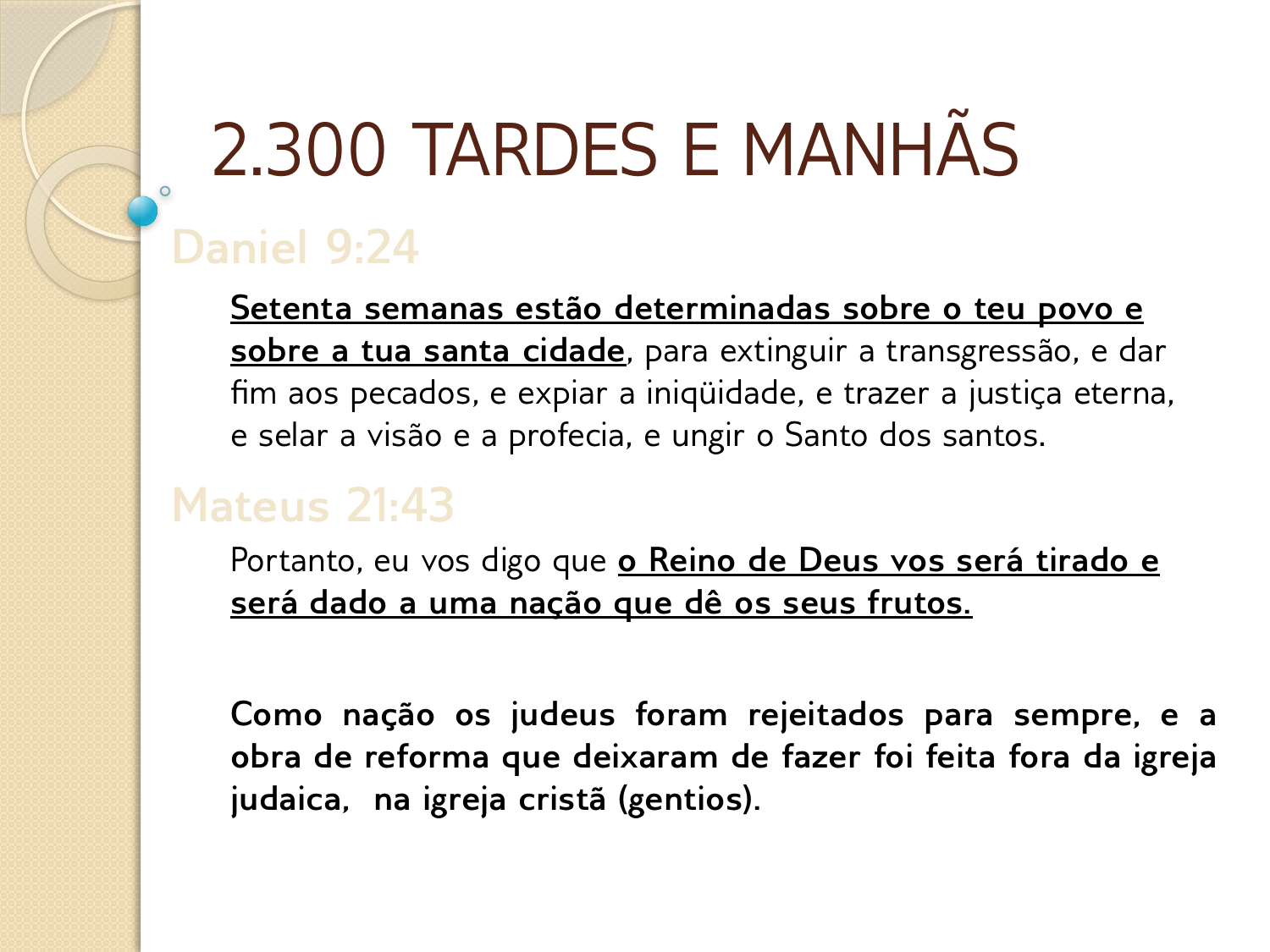

2.300 TARDES E MANHÃS
Daniel 9:24
Setenta semanas estão determinadas sobre o teu povo e sobre a tua santa cidade, para extinguir a transgressão, e dar fim aos pecados, e expiar a iniqüidade, e trazer a justiça eterna, e selar a visão e a profecia, e ungir o Santo dos santos.
Mateus 21:43
Portanto, eu vos digo que o Reino de Deus vos será tirado e será dado a uma nação que dê os seus frutos.
Como nação os judeus foram rejeitados para sempre, e a obra de reforma que deixaram de fazer foi feita fora da igreja judaica,  na igreja cristã (gentios).